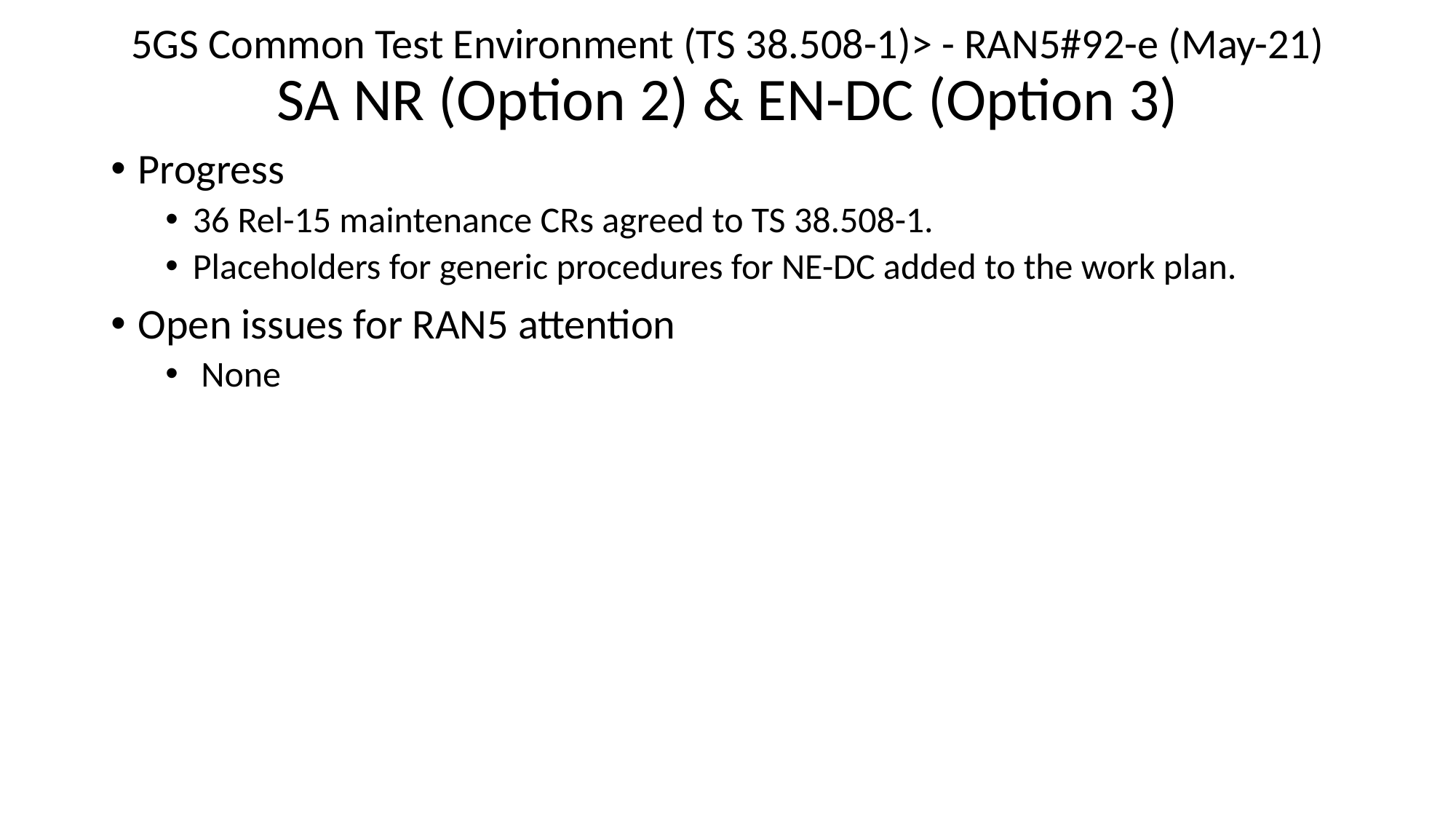

# 5GS Common Test Environment (TS 38.508-1)> - RAN5#92-e (May-21) SA NR (Option 2) & EN-DC (Option 3)
Progress
36 Rel-15 maintenance CRs agreed to TS 38.508-1.
Placeholders for generic procedures for NE-DC added to the work plan.
Open issues for RAN5 attention
 None